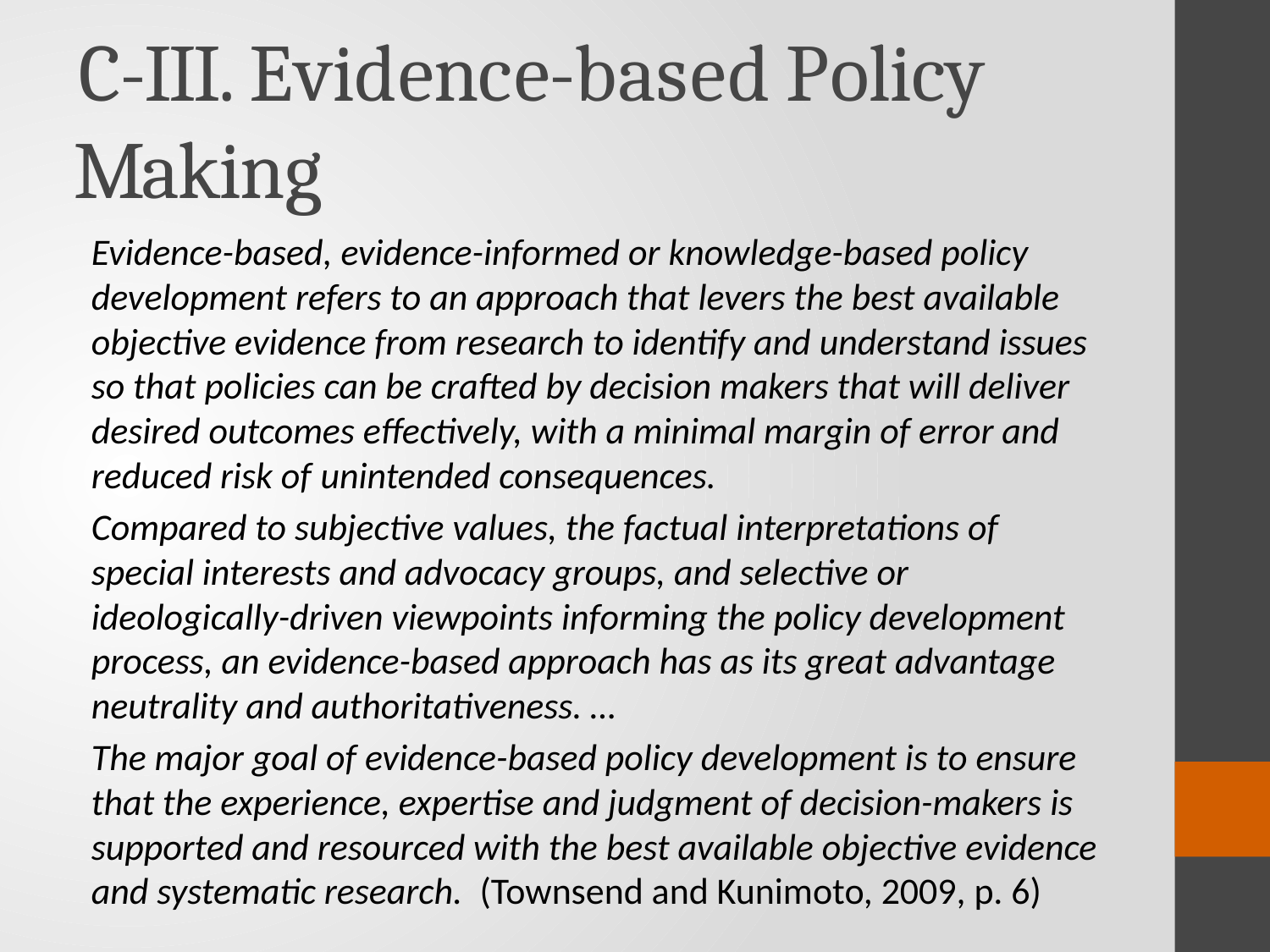

# C-III. Evidence-based Policy Making
Evidence-based, evidence-informed or knowledge-based policy development refers to an approach that levers the best available objective evidence from research to identify and understand issues so that policies can be crafted by decision makers that will deliver desired outcomes effectively, with a minimal margin of error and reduced risk of unintended consequences.
Compared to subjective values, the factual interpretations of special interests and advocacy groups, and selective or ideologically-driven viewpoints informing the policy development process, an evidence-based approach has as its great advantage neutrality and authoritativeness. …
The major goal of evidence-based policy development is to ensure that the experience, expertise and judgment of decision-makers is supported and resourced with the best available objective evidence and systematic research.  (Townsend and Kunimoto, 2009, p. 6)